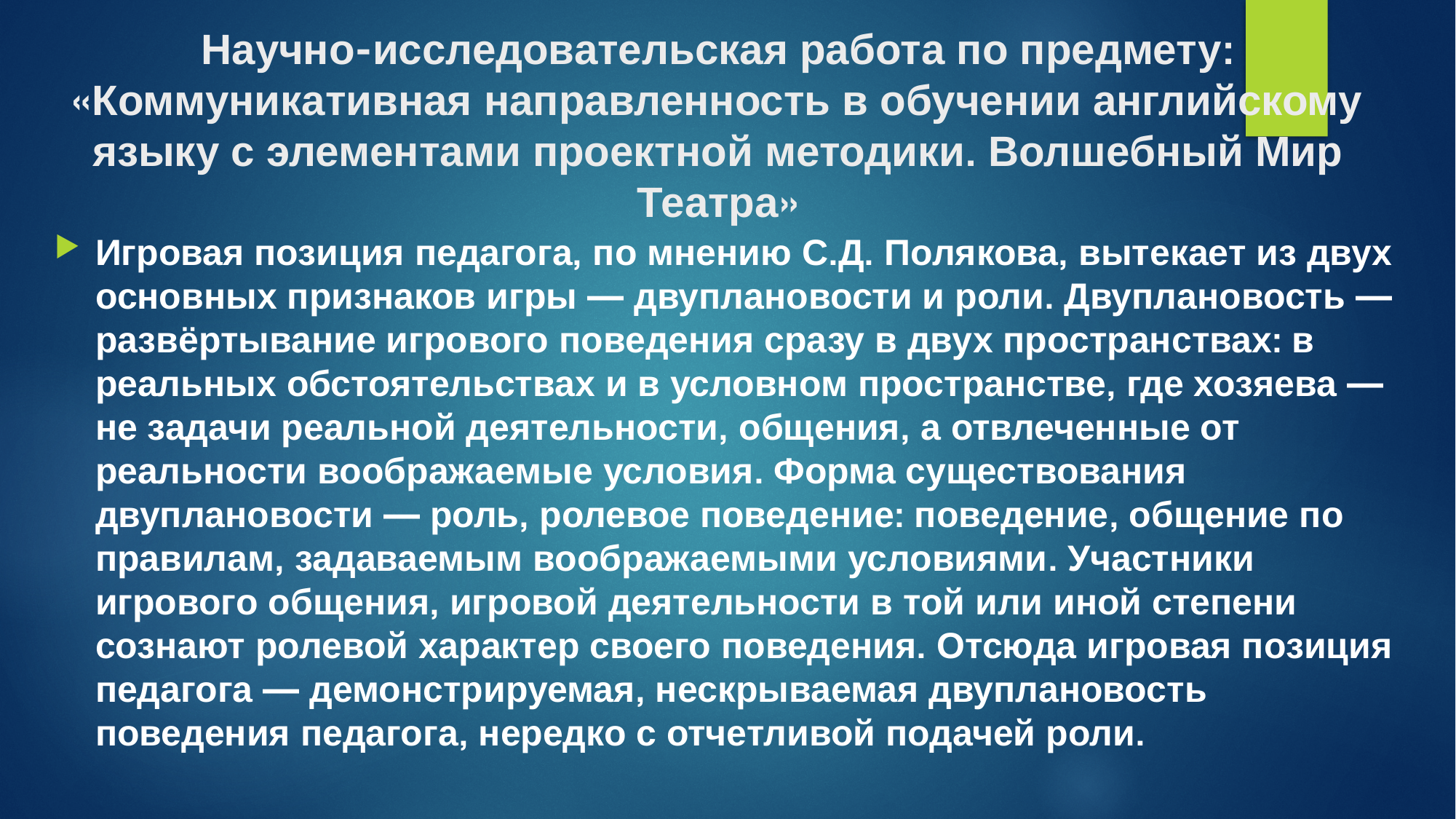

# Научно-исследовательская работа по предмету: «Коммуникативная направленность в обучении английскому языку с элементами проектной методики. Волшебный Мир Театра»
Игровая позиция педагога, по мнению С.Д. Полякова, вытекает из двух основных признаков игры — двуплановости и роли. Двуплановость — развёртывание игрового поведения сразу в двух пространствах: в реальных обстоятельствах и в условном пространстве, где хозяева — не задачи реальной деятельности, общения, а отвлеченные от реальности воображаемые условия. Форма существования двуплановости — роль, ролевое поведение: поведение, общение по правилам, задаваемым воображаемыми условиями. Участники игрового общения, игровой деятельности в той или иной степени сознают ролевой характер своего поведения. Отсюда игровая позиция педагога — демонстрируемая, нескрываемая двуплановость поведения педагога, нередко с отчетливой подачей роли.